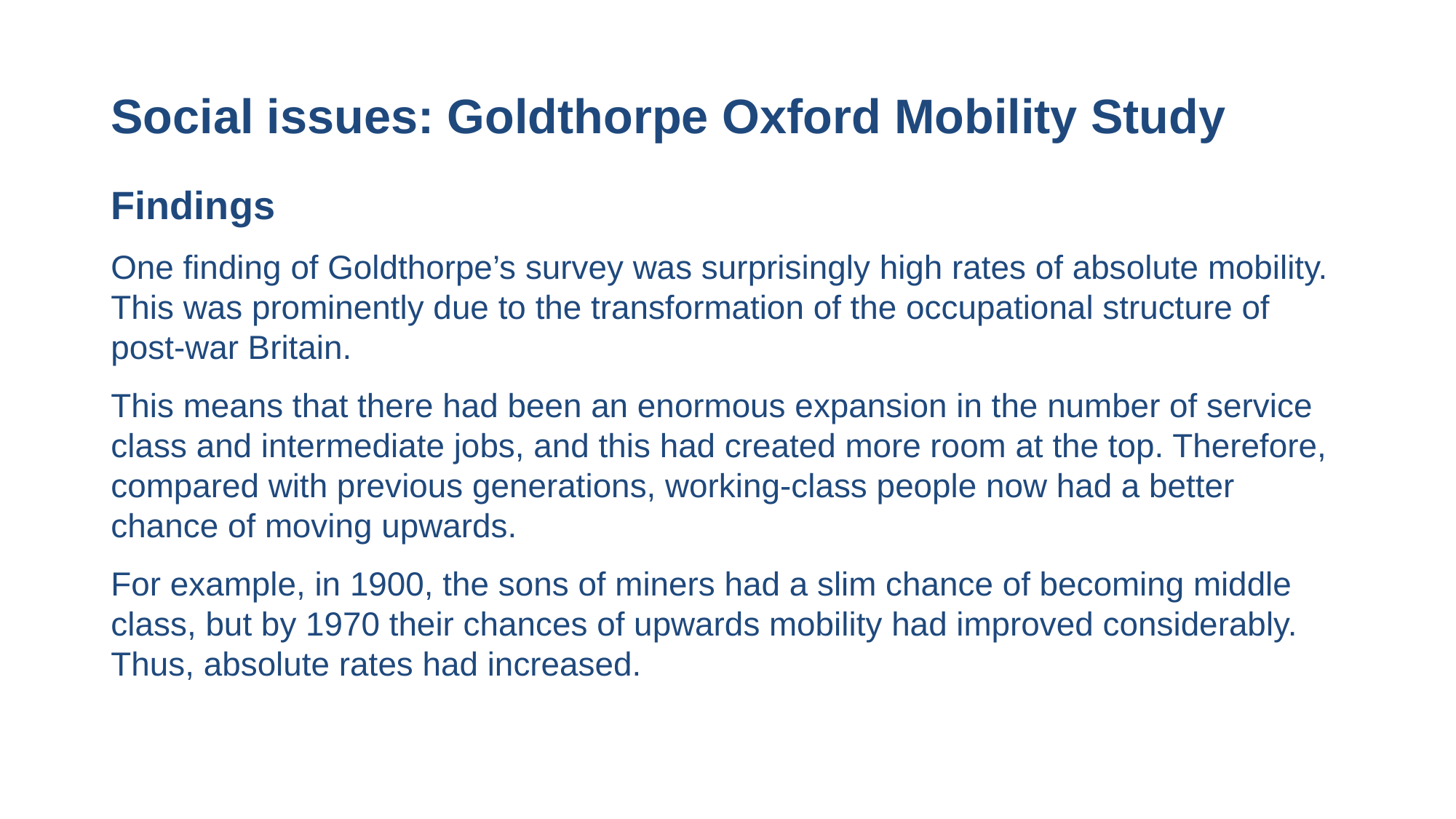

# Social issues: Goldthorpe Oxford Mobility Study
Findings
One finding of Goldthorpe’s survey was surprisingly high rates of absolute mobility. This was prominently due to the transformation of the occupational structure of post-war Britain.
This means that there had been an enormous expansion in the number of service class and intermediate jobs, and this had created more room at the top. Therefore, compared with previous generations, working-class people now had a better chance of moving upwards.
For example, in 1900, the sons of miners had a slim chance of becoming middle class, but by 1970 their chances of upwards mobility had improved considerably. Thus, absolute rates had increased.